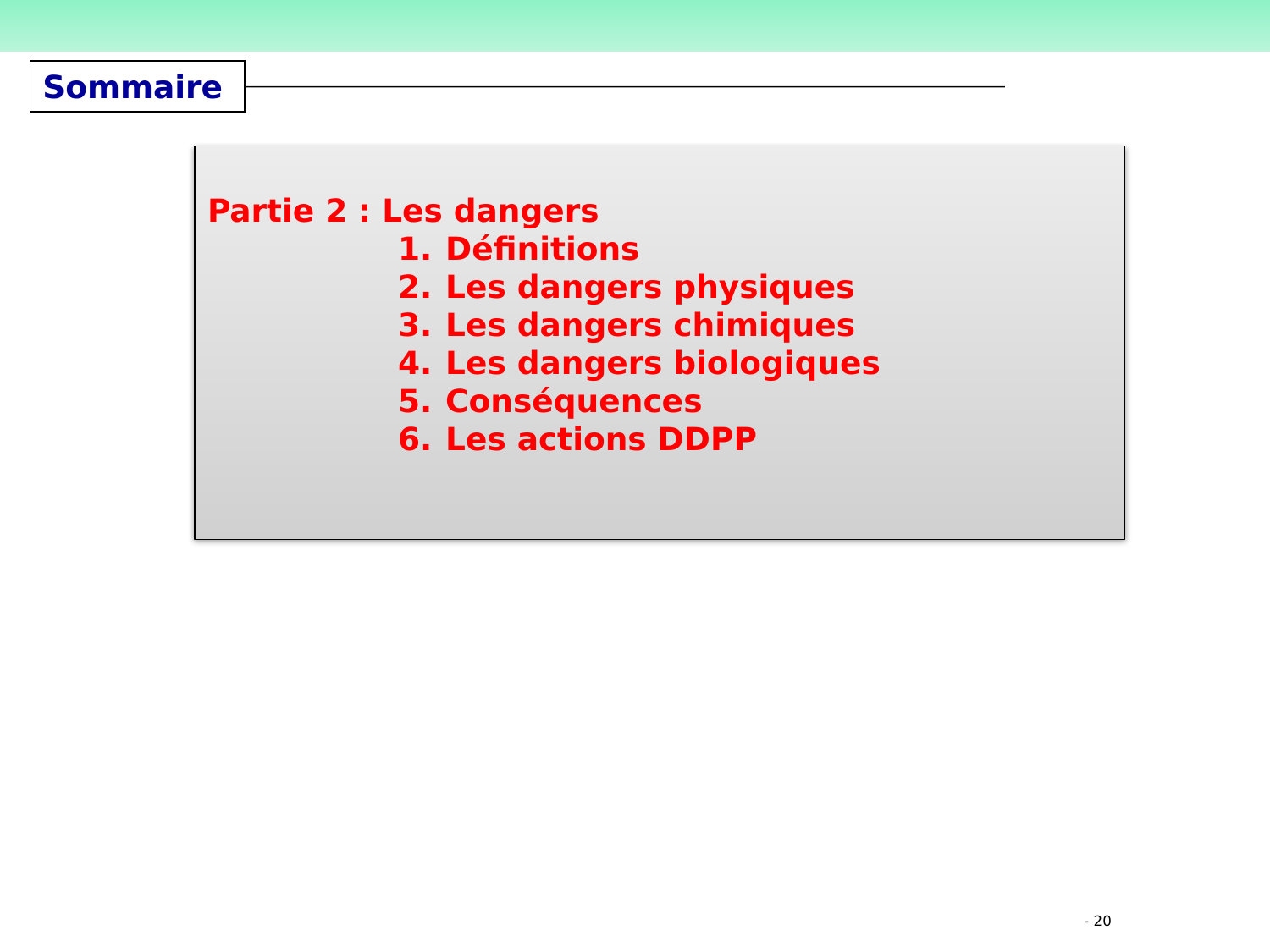

Sommaire

Partie 2 : Les dangers
Définitions
Les dangers physiques
Les dangers chimiques
Les dangers biologiques
Conséquences
Les actions DDPP